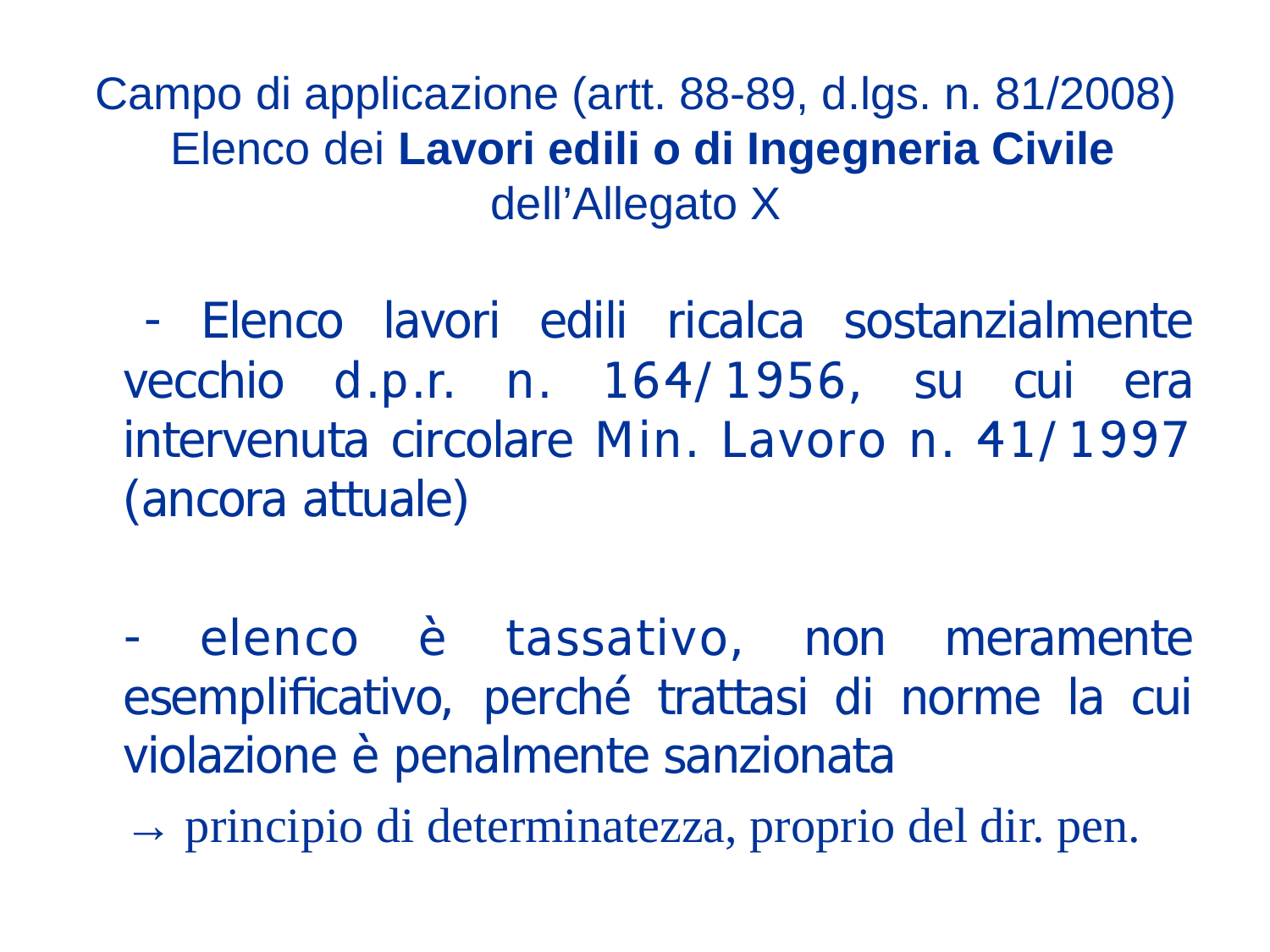

# Campo di applicazione (artt. 88-89, d.lgs. n. 81/2008) Elenco dei Lavori edili o di Ingegneria Civile dell’Allegato X
	-- Elenco lavori edili ricalca sostanzialmente vecchio d.p.r. n. 164/1956, su cui era intervenuta circolare Min. Lavoro n. 41/1997 (ancora attuale)

	- elenco è tassativo, non meramente esemplificativo, perché trattasi di norme la cui violazione è penalmente sanzionata
	→ principio di determinatezza, proprio del dir. pen.